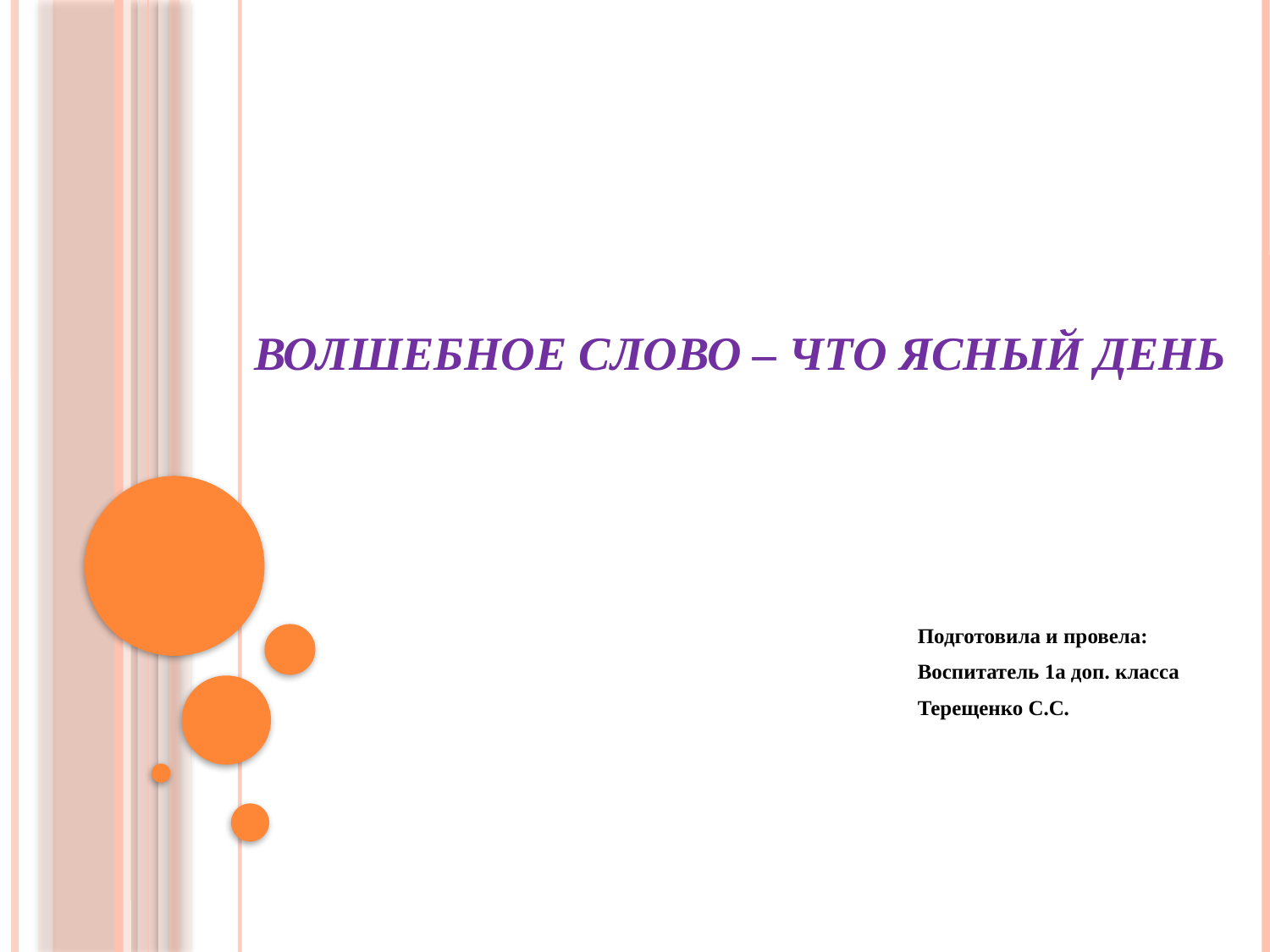

# Волшебное слово – что ясный день
Подготовила и провела:
Воспитатель 1а доп. класса
Терещенко С.С.